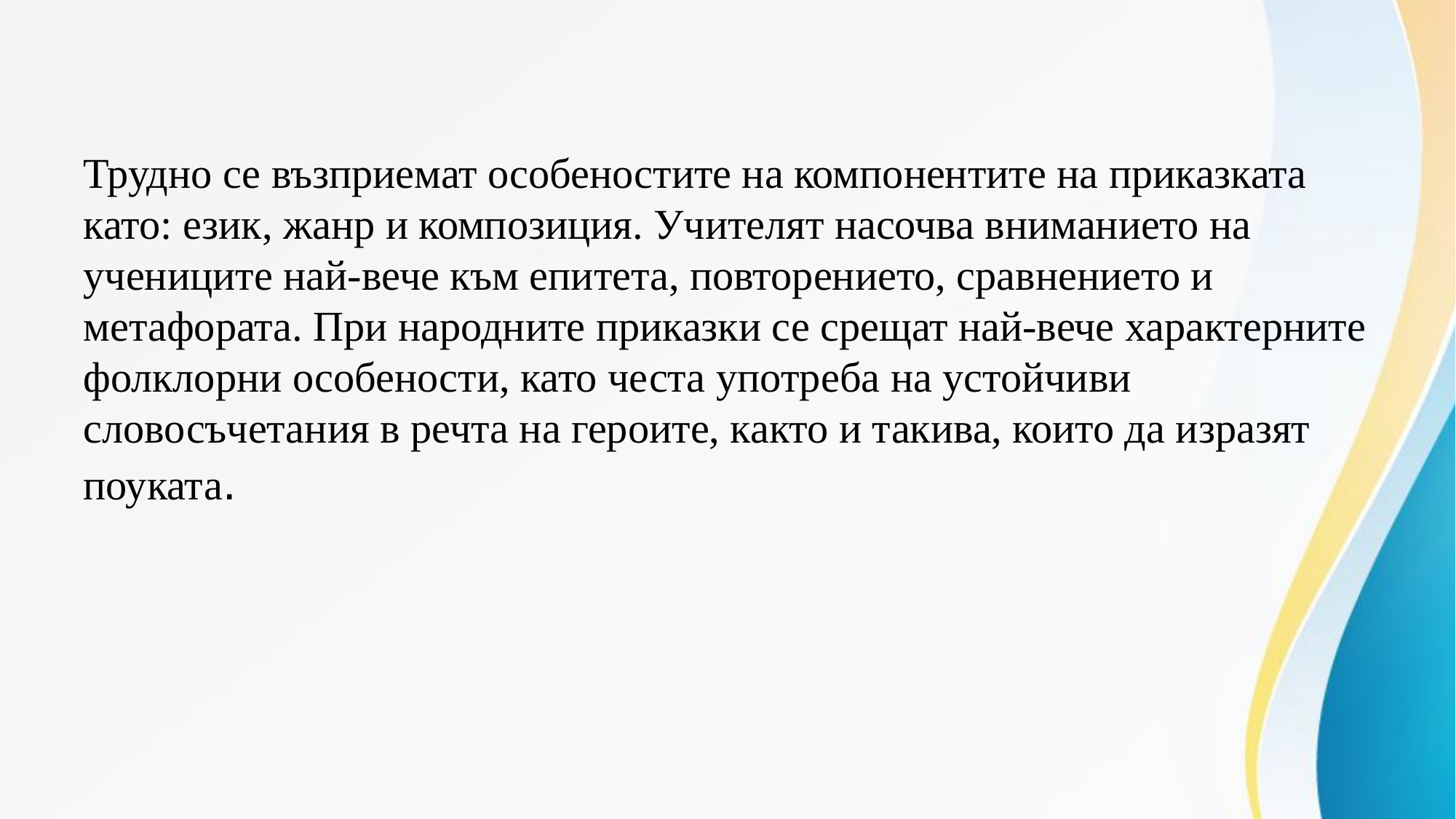

Трудно се възприемат особеностите на компонентите на приказката като: език, жанр и композиция. Учителят насочва вниманието на учениците най-вече към епитета, повторението, сравнението и метафората. При народните приказки се срещат най-вече характерните фолклорни особености, като честа употреба на устойчиви словосъчетания в речта на героите, както и такива, които да изразят поуката.